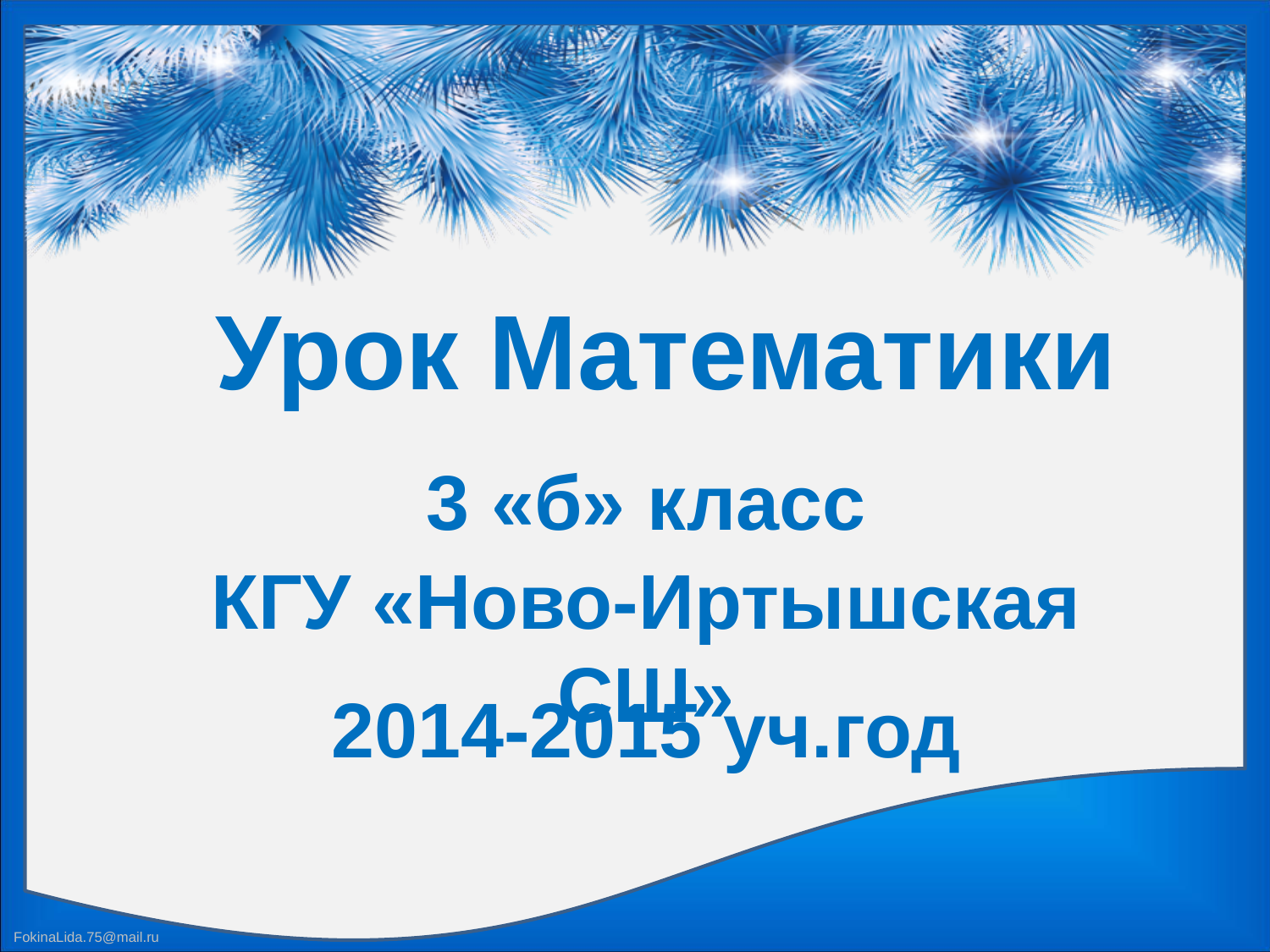

Урок Математики
3 «б» класс
КГУ «Ново-Иртышская СШ»
2014-2015 уч.год